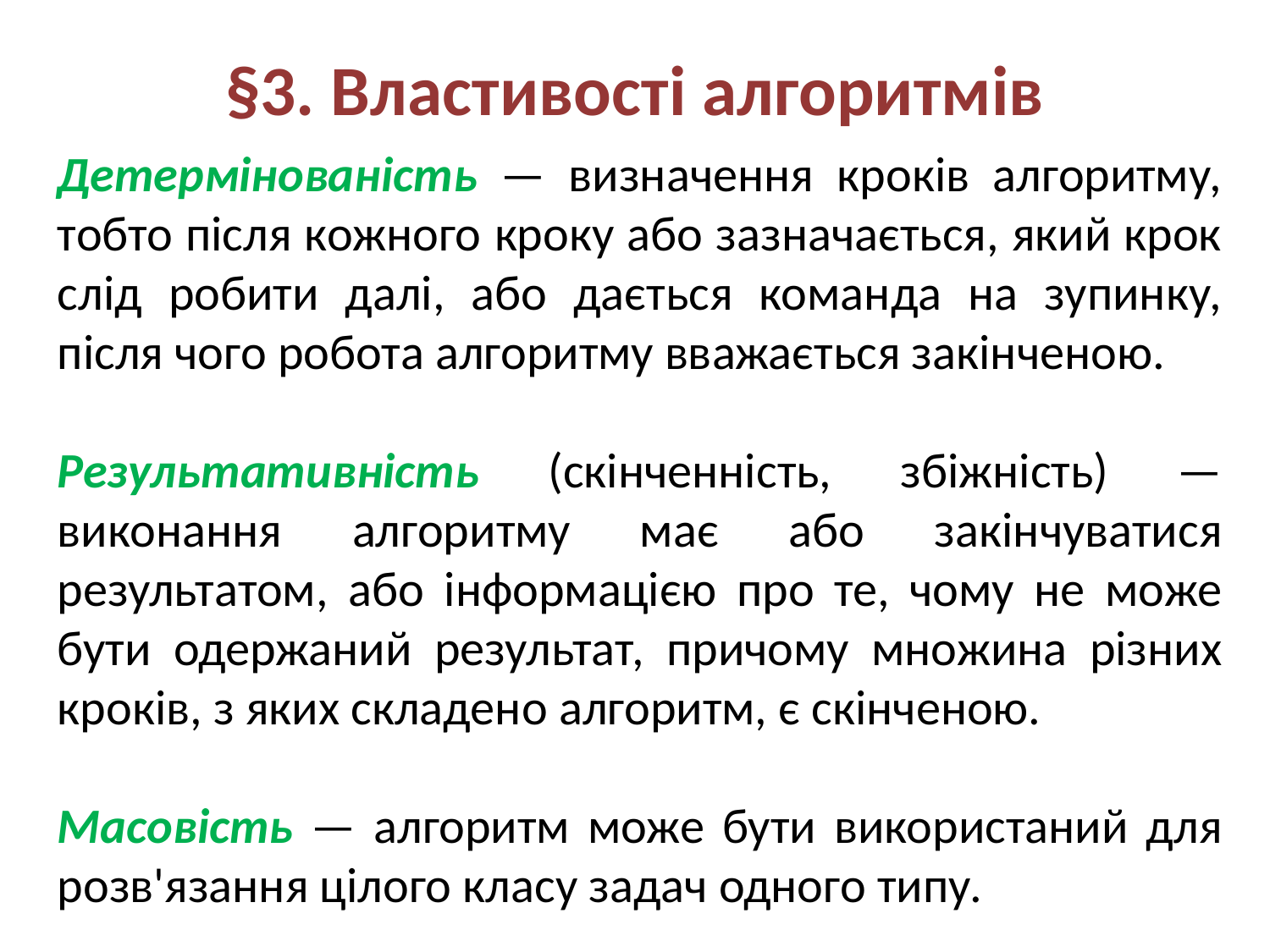

# §3. Властивості алгоритмів
Детермінованість — визначення кроків алгоритму, тобто після кожного кроку або зазначається, який крок слід робити далі, або дається команда на зупинку, після чого робота алгоритму вважається закінченою.

Результативність (скінченність, збіжність) — виконання алгоритму має або закінчуватися результатом, або інформацією про те, чому не може бути одержаний результат, причому множина різних кроків, з яких складено алгоритм, є скінченою.

Масовість — алгоритм може бути використаний для розв'язання цілого класу задач одного типу.